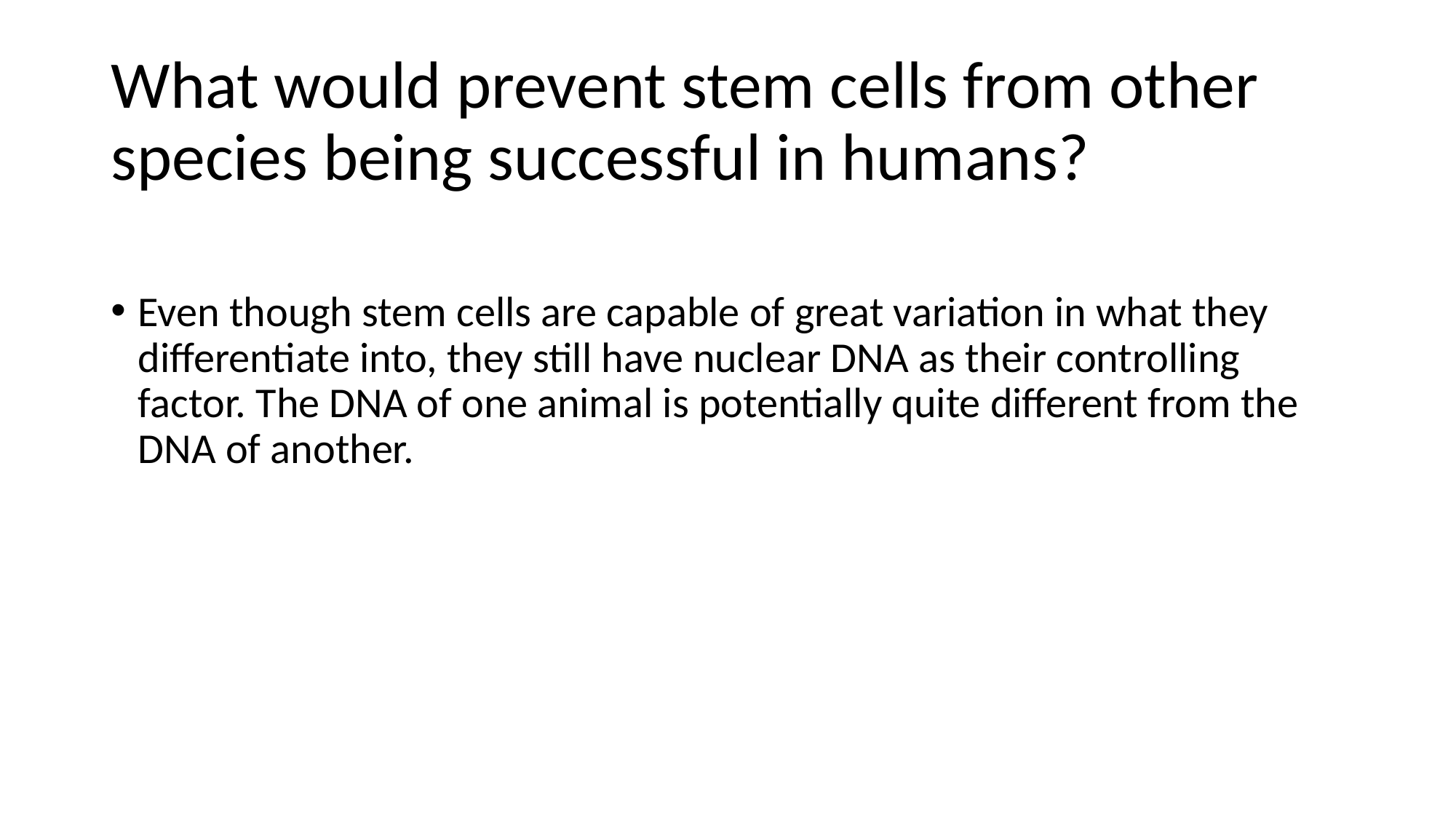

# What would prevent stem cells from other species being successful in humans?

Even though stem cells are capable of great variation in what they differentiate into, they still have nuclear DNA as their controlling factor. The DNA of one animal is potentially quite different from the DNA of another.